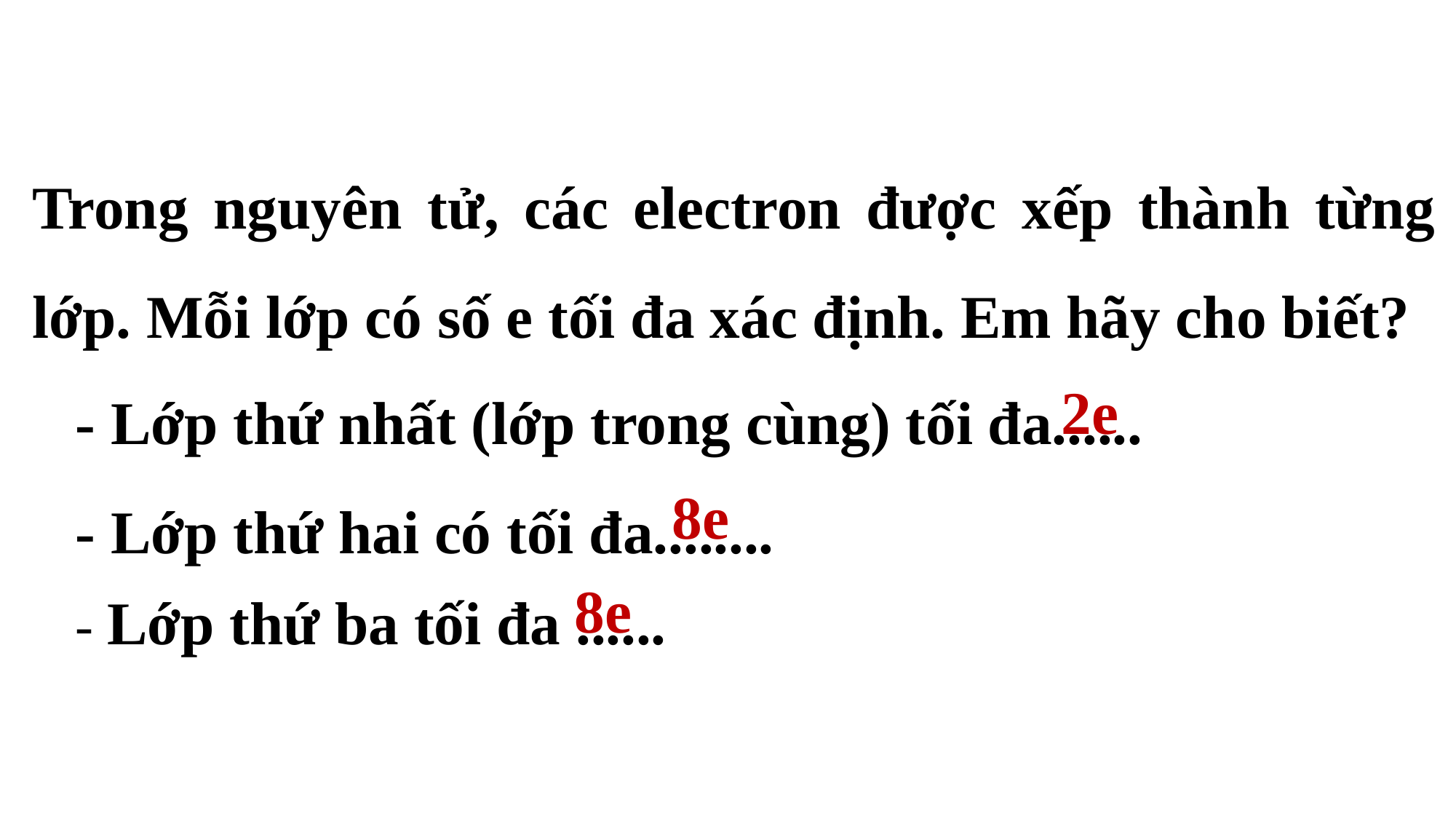

Trong nguyên tử, các electron được xếp thành từng lớp. Mỗi lớp có số e tối đa xác định. Em hãy cho biết?
1. Ô nguyên tố
2. Chu kì
- Lớp thứ nhất (lớp trong cùng) tối đa......
- Lớp thứ hai có tối đa........
2e
8e
- Lớp thứ ba tối đa .......
8e